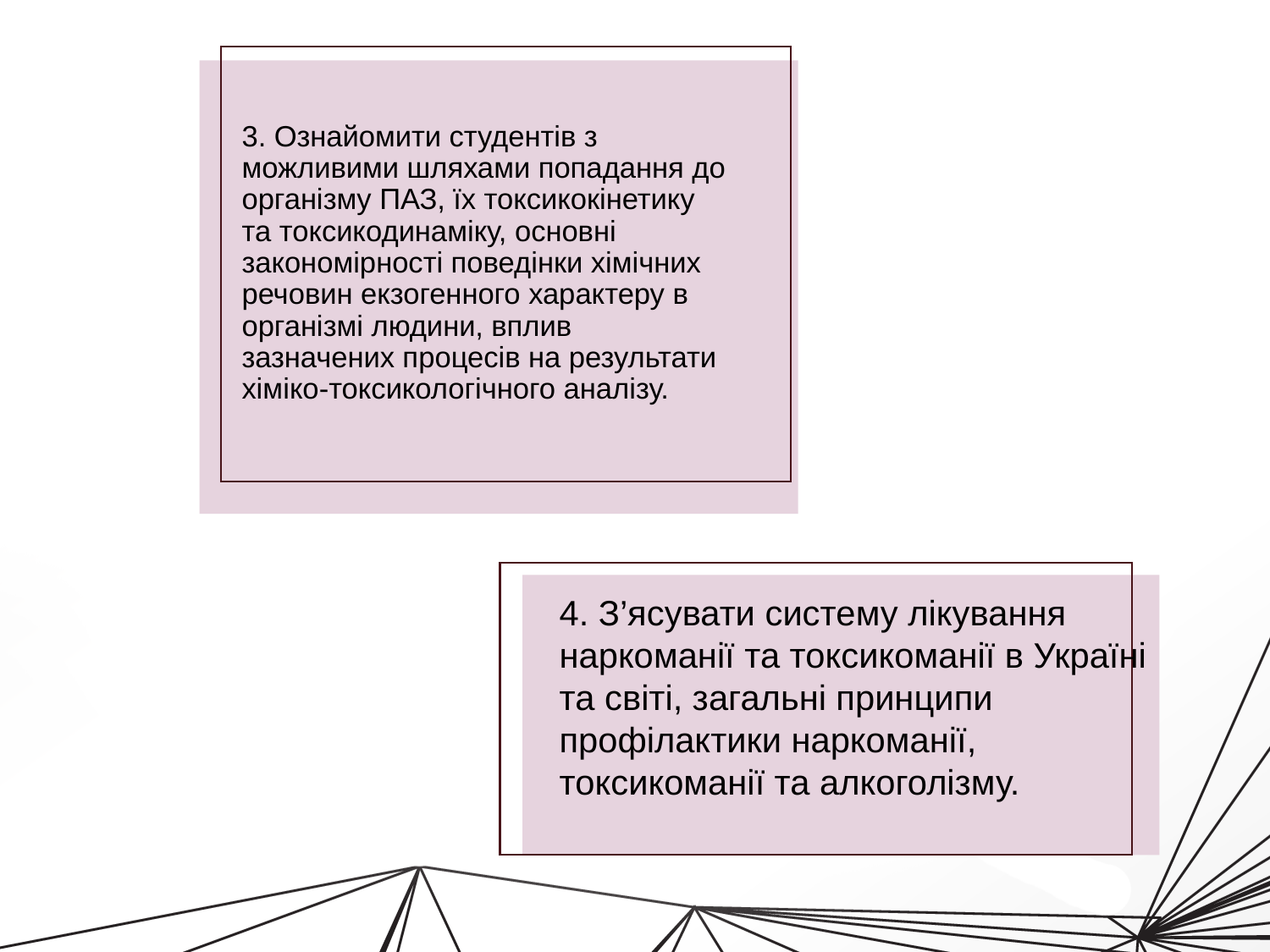

# 3. Ознайомити студентів з можливими шляхами попадання до організму ПАЗ, їх токсикокінетику та токсикодинаміку, основні закономірності поведінки хімічних речовин екзогенного характеру в організмі людини, вплив зазначених процесів на результати хіміко-токсикологічного аналізу.

4. З’ясувати систему лікування наркоманії та токсикоманії в Україні та світі, загальні принципи профілактики наркоманії, токсикоманії та алкоголізму.